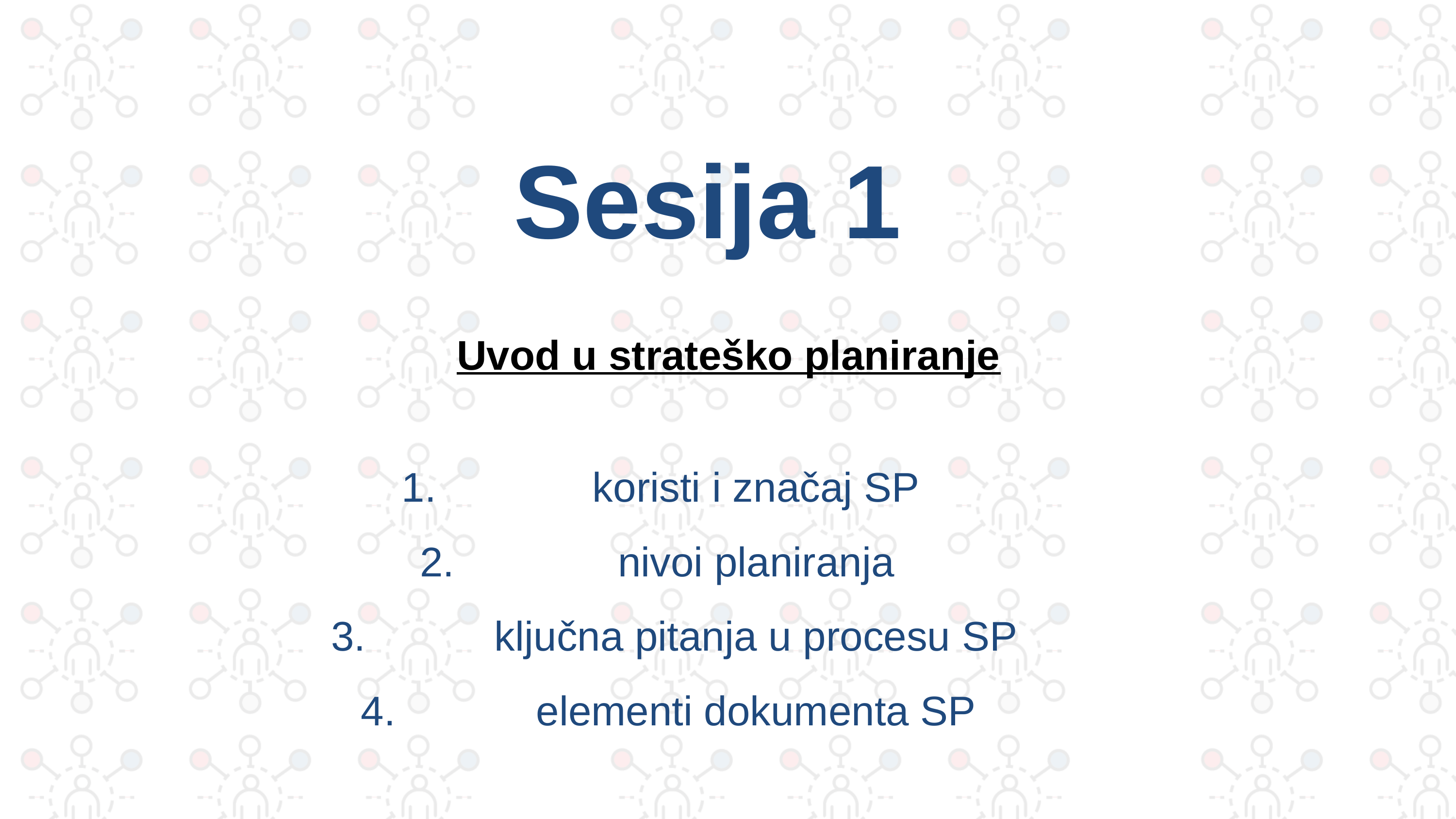

# Sesija 1

Uvod u strateško planiranje

koristi i značaj SP
nivoi planiranja
ključna pitanja u procesu SP
elementi dokumenta SP